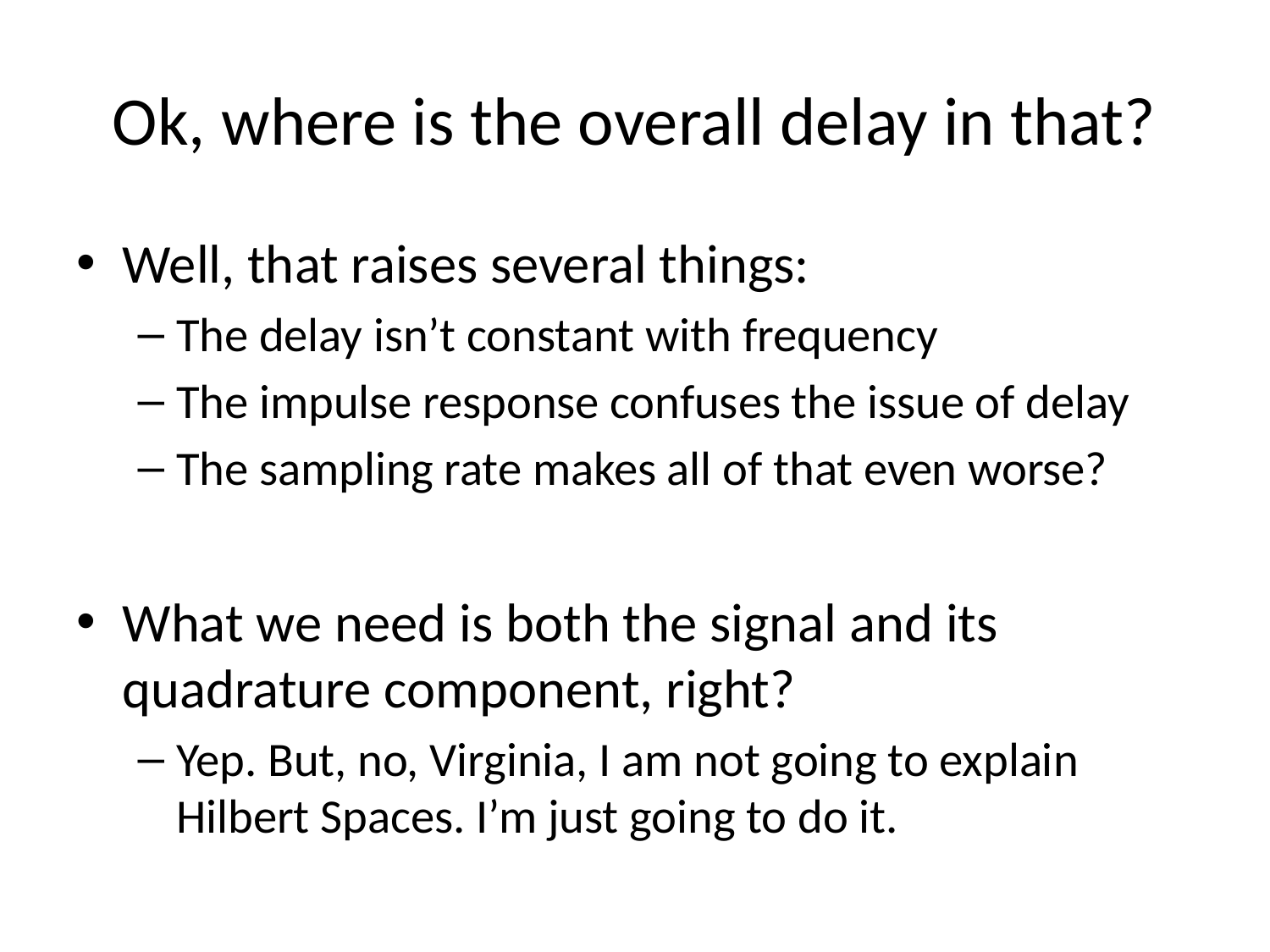

# Ok, where is the overall delay in that?
Well, that raises several things:
The delay isn’t constant with frequency
The impulse response confuses the issue of delay
The sampling rate makes all of that even worse?

What we need is both the signal and its quadrature component, right?
Yep. But, no, Virginia, I am not going to explain Hilbert Spaces. I’m just going to do it.